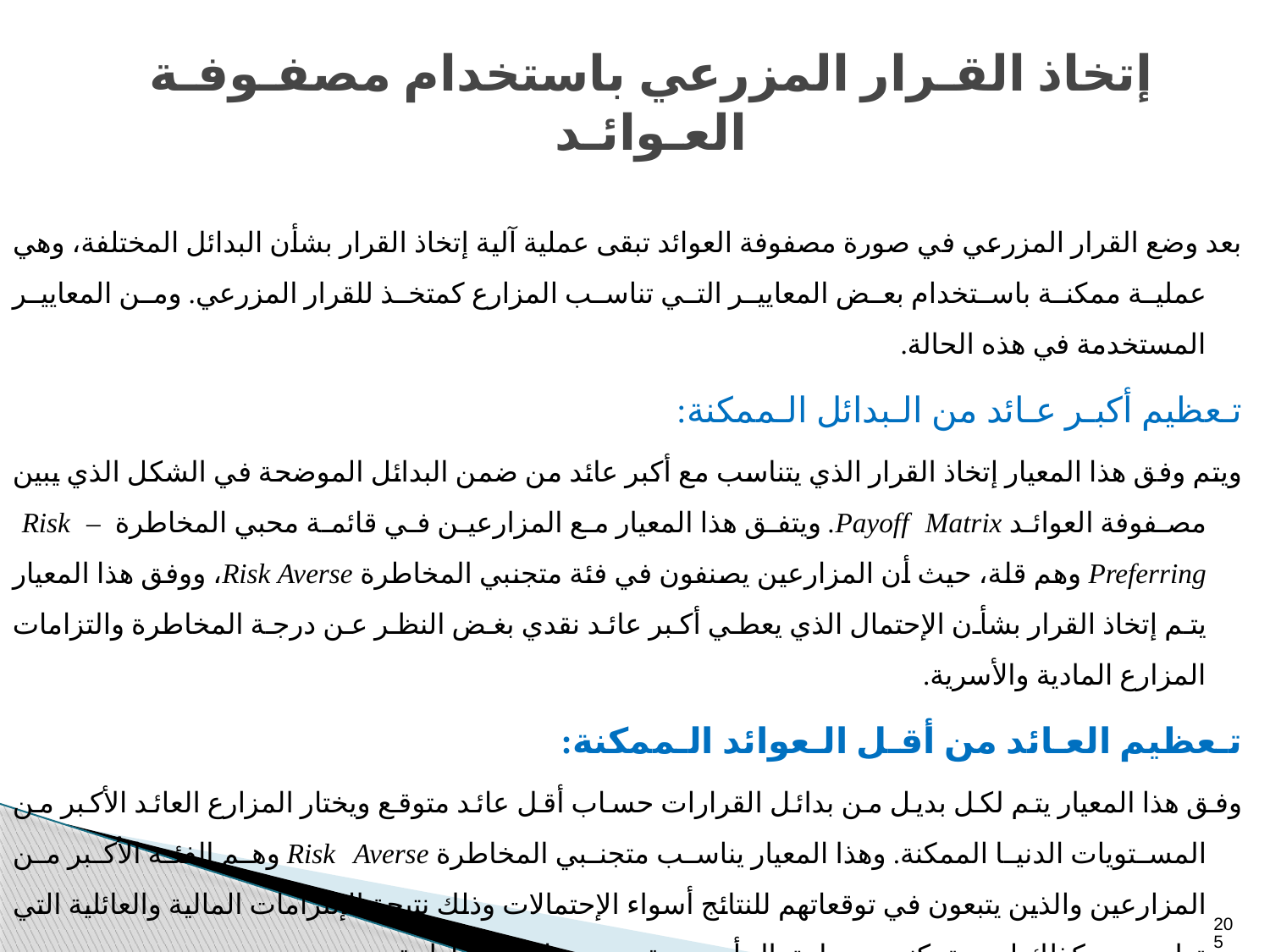

# إتخاذ القـرار المزرعي باستخدام مصفـوفـة العـوائـد
بعد وضع القرار المزرعي في صورة مصفوفة العوائد تبقى عملية آلية إتخاذ القرار بشأن البدائل المختلفة، وهي عملية ممكنة باستخدام بعض المعايير التي تناسب المزارع كمتخذ للقرار المزرعي. ومن المعايير المستخدمة في هذه الحالة.
تـعظيم أكبـر عـائد من الـبدائل الـممكنة:
ويتم وفق هذا المعيار إتخاذ القرار الذي يتناسب مع أكبر عائد من ضمن البدائل الموضحة في الشكل الذي يبين مصفوفة العوائد Payoff Matrix. ويتفق هذا المعيار مع المزارعين في قائمة محبي المخاطرة  Risk – Preferring وهم قلة، حيث أن المزارعين يصنفون في فئة متجنبي المخاطرة Risk Averse، ووفق هذا المعيار يتم إتخاذ القرار بشأن الإحتمال الذي يعطي أكبر عائد نقدي بغض النظر عن درجة المخاطرة والتزامات المزارع المادية والأسرية.
تـعظيم العـائد من أقـل الـعوائد الـممكنة:
وفق هذا المعيار يتم لكل بديل من بدائل القرارات حساب أقل عائد متوقع ويختار المزارع العائد الأكبر من المستويات الدنيا الممكنة. وهذا المعيار يناسب متجنبي المخاطرة Risk Averse وهم الفئة الأكبر من المزارعين والذين يتبعون في توقعاتهم للنتائج أسواء الإحتمالات وذلك نتيجة الإلتزامات المالية والعائلية التي تواجههم. وكذلك لعدم تمكنهم من احتمال أي درجة من درجات المخاطرة.
205